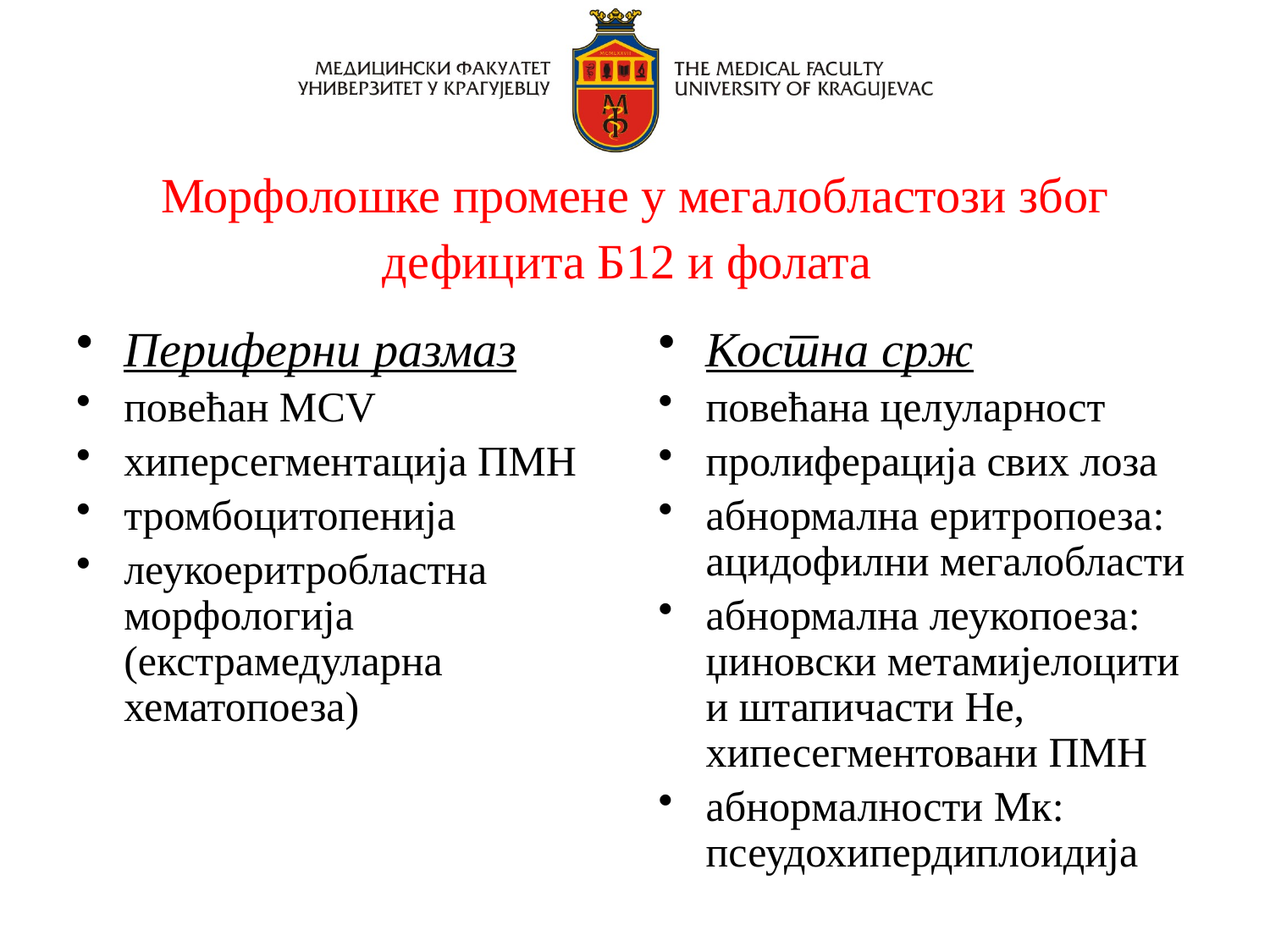

Морфолошке промене у мегалобластози због дефицита Б12 и фолата
Периферни размаз
повећан МCV
хиперсегментација ПМН
тромбоцитопенија
леукоеритробластна морфологија (екстрамедуларна хематопоеза)
Костна срж
повећана целуларност
пролиферација свих лоза
абнормална еритропоеза: ацидофилни мегалобласти
абнормална леукопоеза: џиновски метамијелоцити и штапичасти Не, хипесегментовани ПМН
абнормалности Мк: псеудохипердиплоидија